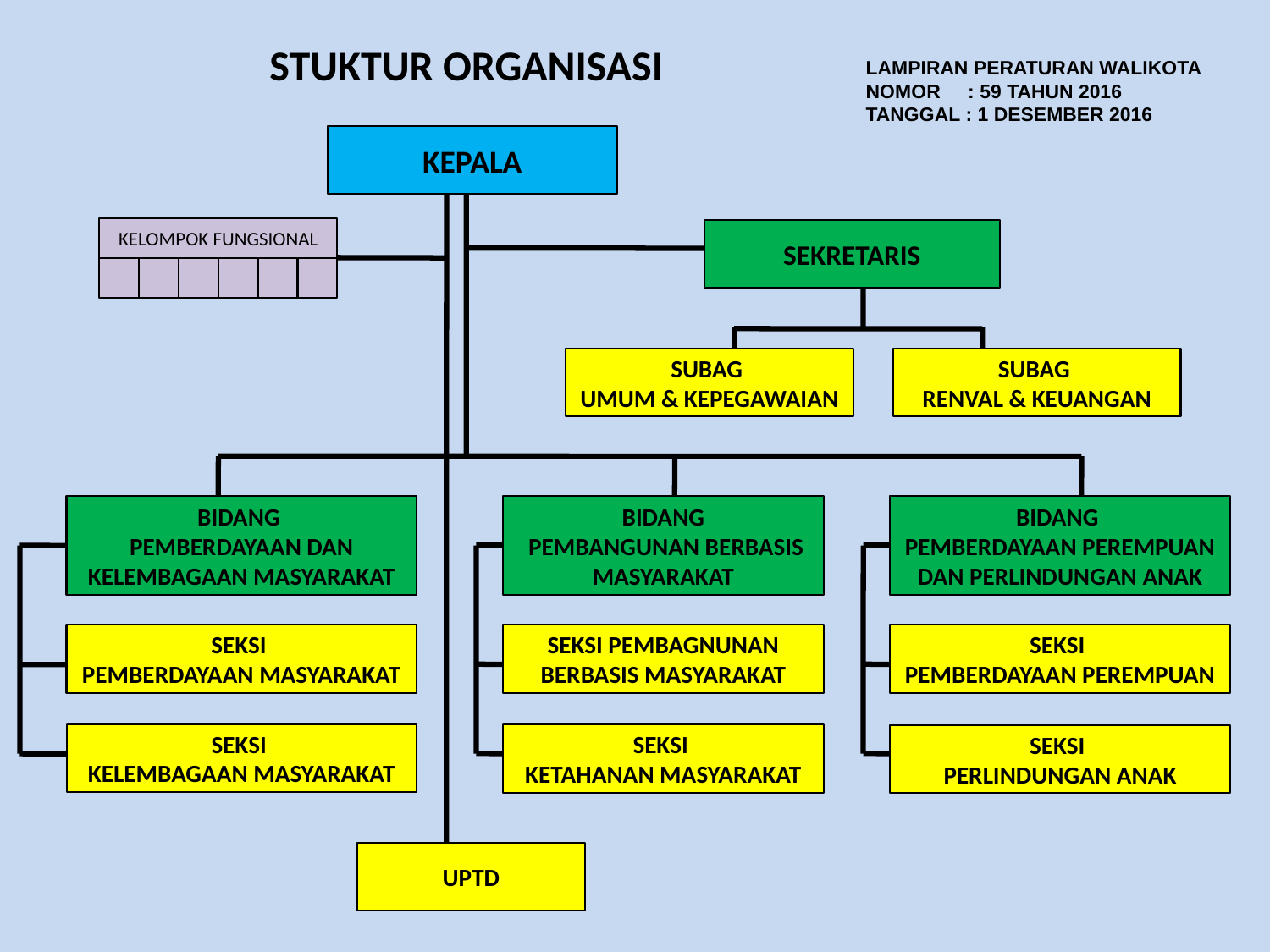

# STUKTUR ORGANISASI
LAMPIRAN PERATURAN WALIKOTA
NOMOR     : 59 TAHUN 2016
TANGGAL : 1 DESEMBER 2016
KEPALA
KELOMPOK FUNGSIONAL

SEKRETARIS
SUBAG
UMUM & KEPEGAWAIAN
SUBAG
RENVAL & KEUANGAN
BIDANG
PEMBERDAYAAN DAN KELEMBAGAAN MASYARAKAT
BIDANG
 PEMBANGUNAN BERBASIS MASYARAKAT
BIDANG
PEMBERDAYAAN PEREMPUAN DAN PERLINDUNGAN ANAK
SEKSI
PEMBERDAYAAN MASYARAKAT
SEKSI PEMBAGNUNAN BERBASIS MASYARAKAT
SEKSI
PEMBERDAYAAN PEREMPUAN
SEKSI
KELEMBAGAAN MASYARAKAT
SEKSI
KETAHANAN MASYARAKAT
SEKSI
PERLINDUNGAN ANAK
UPTD